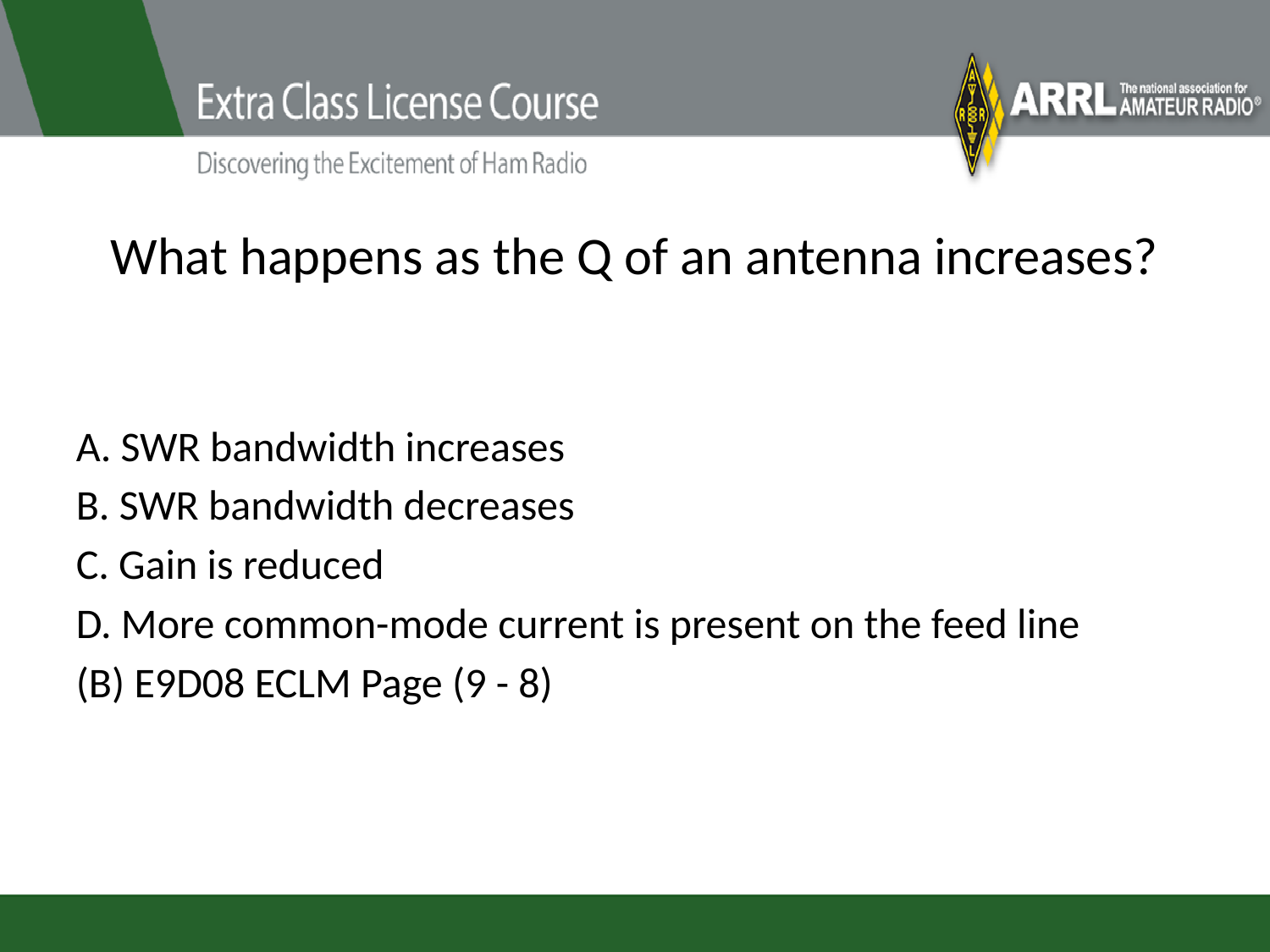

# What happens as the Q of an antenna increases?
A. SWR bandwidth increases
B. SWR bandwidth decreases
C. Gain is reduced
D. More common-mode current is present on the feed line
(B) E9D08 ECLM Page (9 - 8)